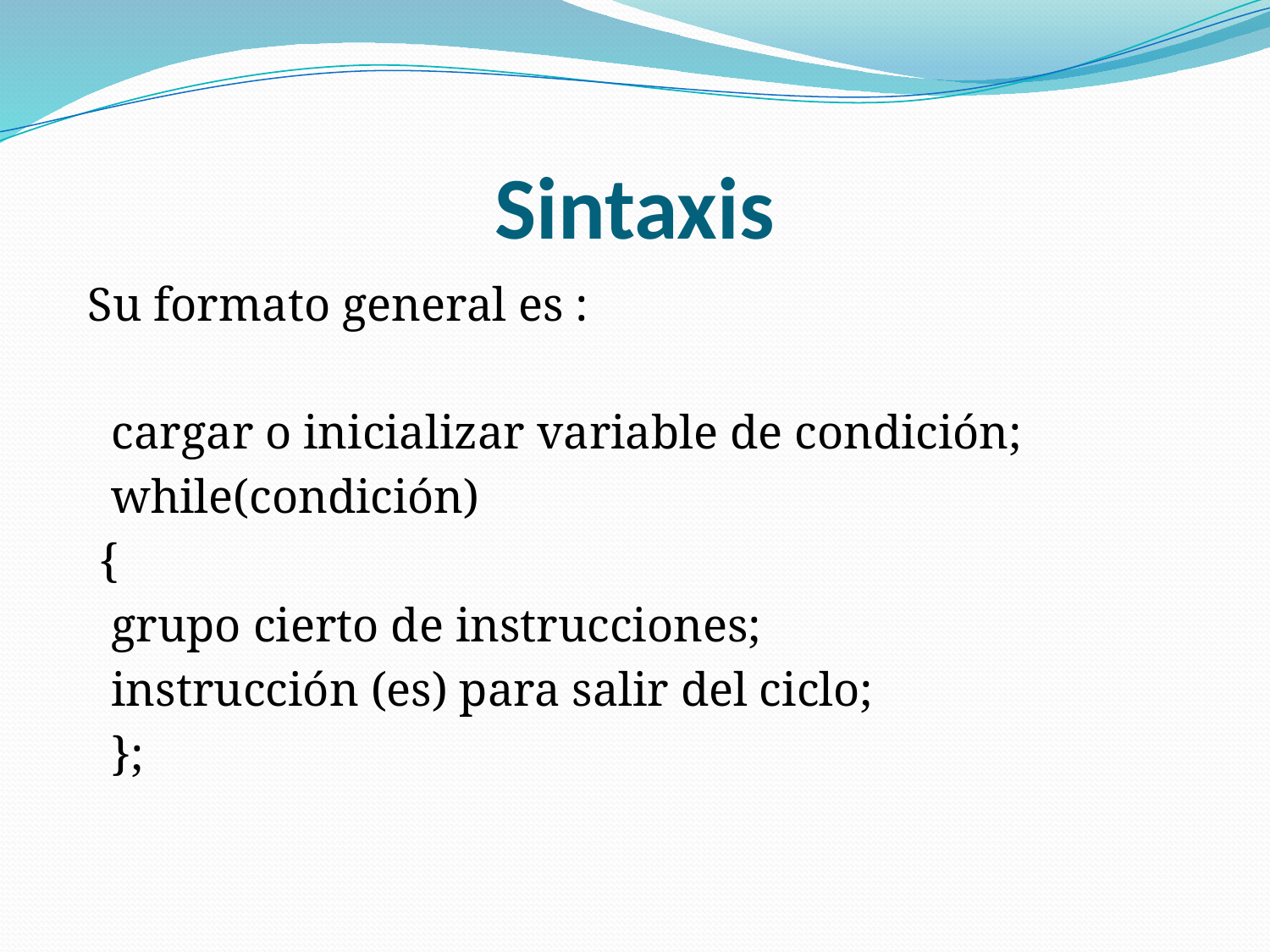

# Sintaxis
 Su formato general es :

   cargar o inicializar variable de condición;
   while(condición)
  {
   grupo cierto de instrucciones;
   instrucción (es) para salir del ciclo;
   };